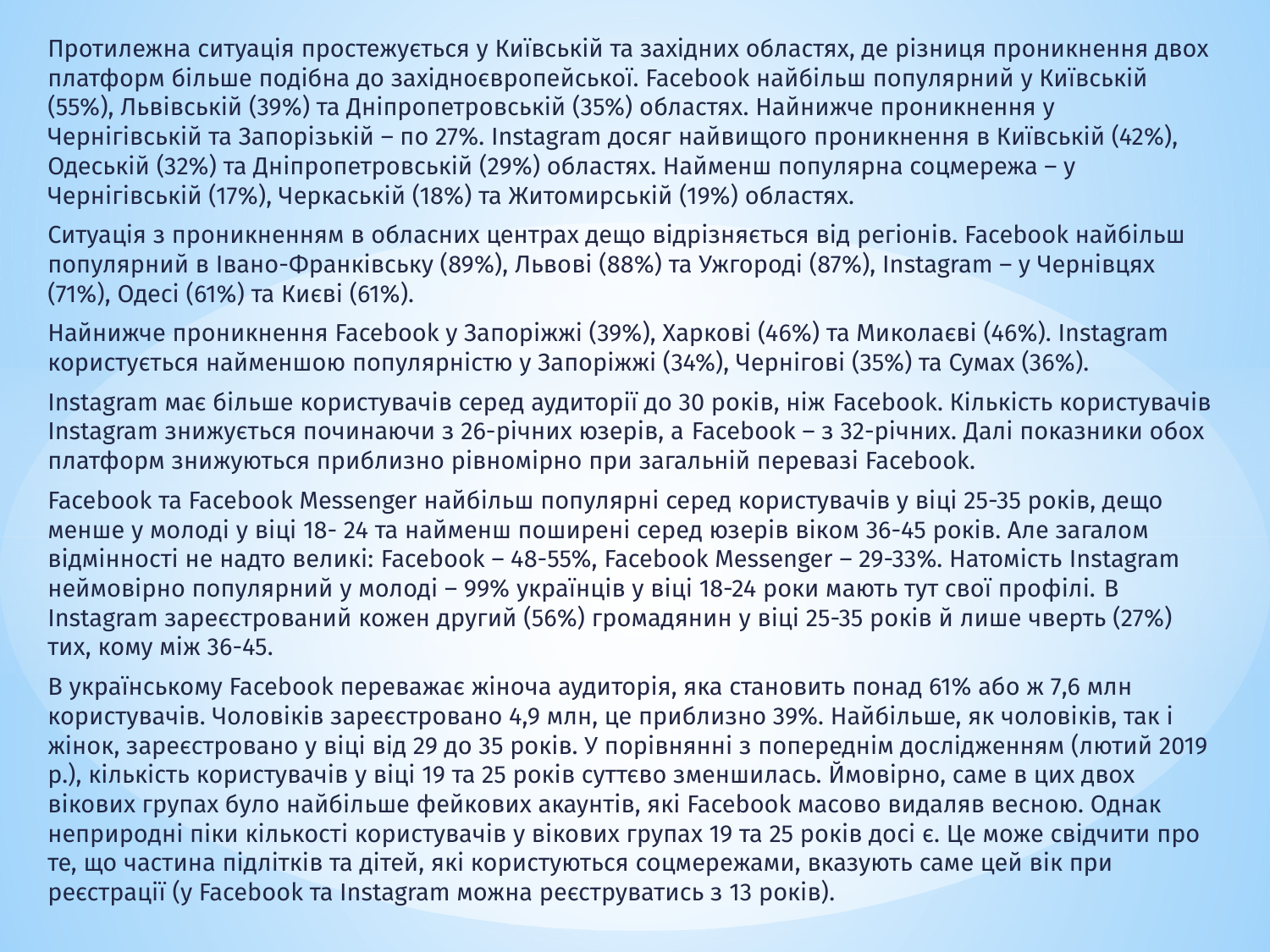

Протилежна ситуація простежується у Київській та західних областях, де різниця проникнення двох платформ більше подібна до західноєвропейської. Facebook найбільш популярний у Київській (55%), Львівській (39%) та Дніпропетровській (35%) областях. Найнижче проникнення у Чернігівській та Запорізькій – по 27%. Instagram досяг найвищого проникнення в Київській (42%), Одеській (32%) та Дніпропетровській (29%) областях. Найменш популярна соцмережа – у Чернігівській (17%), Черкаській (18%) та Житомирській (19%) областях.
Ситуація з проникненням в обласних центрах дещо відрізняється від регіонів. Facebook найбільш популярний в Івано-Франківську (89%), Львові (88%) та Ужгороді (87%), Instagram – у Чернівцях (71%), Одесі (61%) та Києві (61%).
Найнижче проникнення Facebook у Запоріжжі (39%), Харкові (46%) та Миколаєві (46%). Instagram користується найменшою популярністю у Запоріжжі (34%), Чернігові (35%) та Сумах (36%).
Instagram має більше користувачів серед аудиторії до 30 років, ніж Facebook. Кількість користувачів Instagram знижується починаючи з 26-річних юзерів, а Facebook – з 32-річних. Далі показники обох платформ знижуються приблизно рівномірно при загальній перевазі Facebook.
Facebook та Facebook Messenger найбільш популярні серед користувачів у віці 25-35 років, дещо менше у молоді у віці 18- 24 та найменш поширені серед юзерів віком 36-45 років. Але загалом відмінності не надто великі: Facebook – 48-55%, Facebook Messenger – 29-33%. Натомість Instagram неймовірно популярний у молоді – 99% українців у віці 18-24 роки мають тут свої профілі. В Instagram зареєстрований кожен другий (56%) громадянин у віці 25-35 років й лише чверть (27%) тих, кому між 36-45.
В українському Facebook переважає жіноча аудиторія, яка становить понад 61% або ж 7,6 млн користувачів. Чоловіків зареєстровано 4,9 млн, це приблизно 39%. Найбільше, як чоловіків, так і жінок, зареєстровано у віці від 29 до 35 років. У порівнянні з попереднім дослідженням (лютий 2019 р.), кількість користувачів у віці 19 та 25 років суттєво зменшилась. Ймовірно, саме в цих двох вікових групах було найбільше фейкових акаунтів, які Facebook масово видаляв весною. Однак неприродні піки кількості користувачів у вікових групах 19 та 25 років досі є. Це може свідчити про те, що частина підлітків та дітей, які користуються соцмережами, вказують саме цей вік при реєстрації (у Facebook та Instagram можна реєструватись з 13 років).